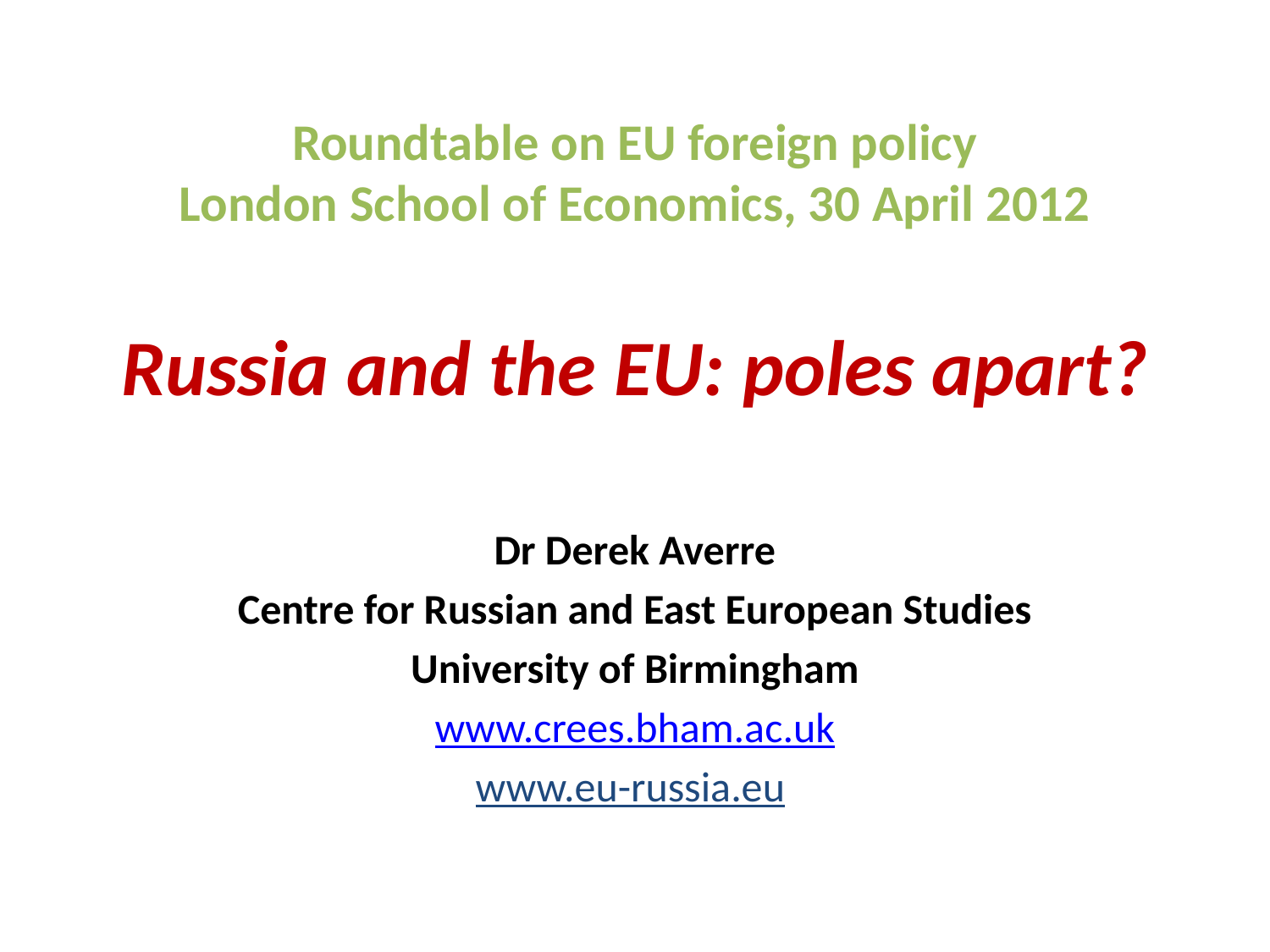

# Roundtable on EU foreign policy London School of Economics, 30 April 2012 Russia and the EU: poles apart?
Dr Derek Averre
Centre for Russian and East European Studies
University of Birmingham
www.crees.bham.ac.uk
www.eu-russia.eu